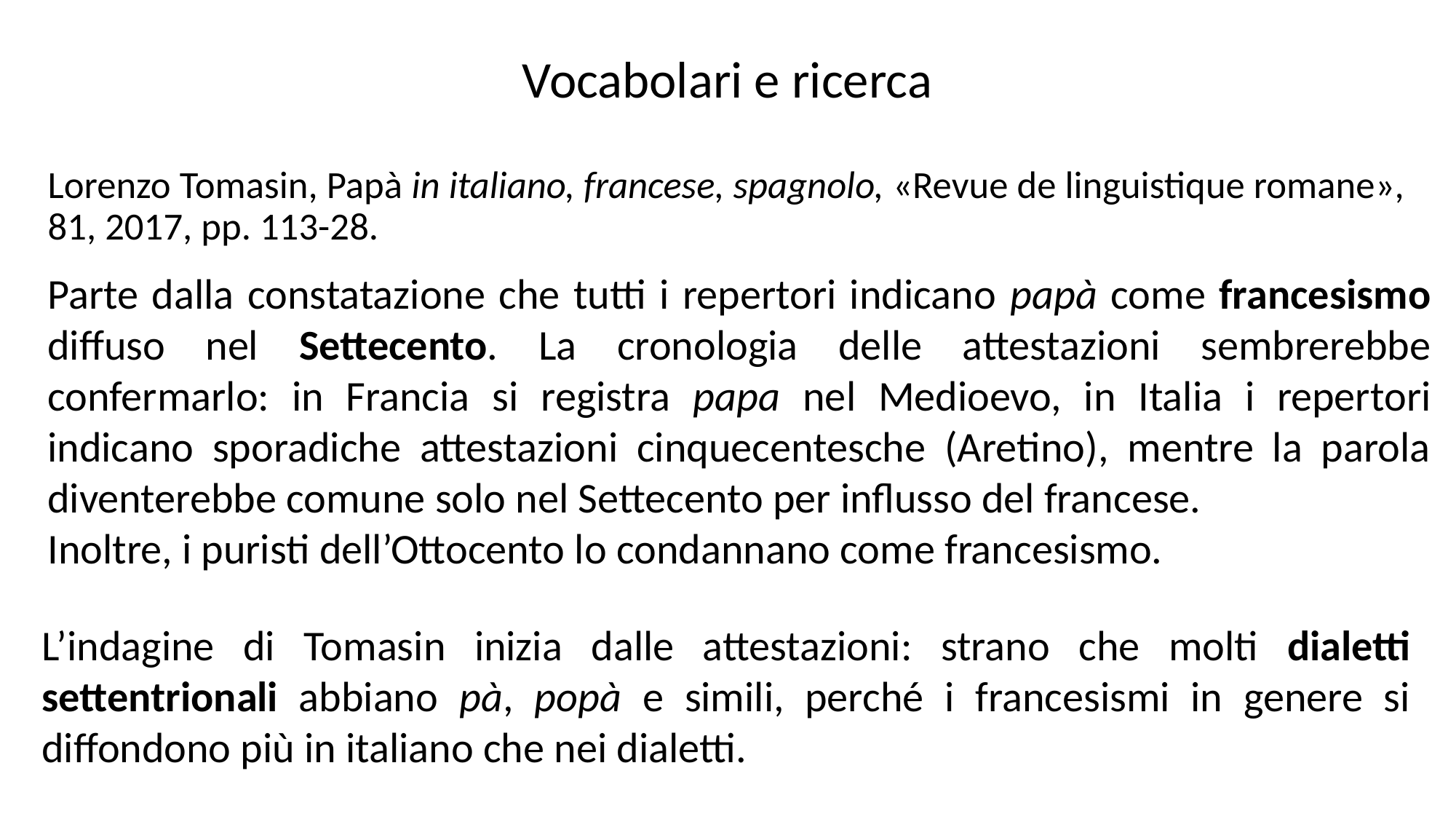

# Vocabolari e ricerca
Lorenzo Tomasin, Papà in italiano, francese, spagnolo, «Revue de linguistique romane», 81, 2017, pp. 113-28.

Parte dalla constatazione che tutti i repertori indicano papà come francesismo diffuso nel Settecento. La cronologia delle attestazioni sembrerebbe confermarlo: in Francia si registra papa nel Medioevo, in Italia i repertori indicano sporadiche attestazioni cinquecentesche (Aretino), mentre la parola diventerebbe comune solo nel Settecento per influsso del francese.
Inoltre, i puristi dell’Ottocento lo condannano come francesismo.
L’indagine di Tomasin inizia dalle attestazioni: strano che molti dialetti settentrionali abbiano pà, popà e simili, perché i francesismi in genere si diffondono più in italiano che nei dialetti.